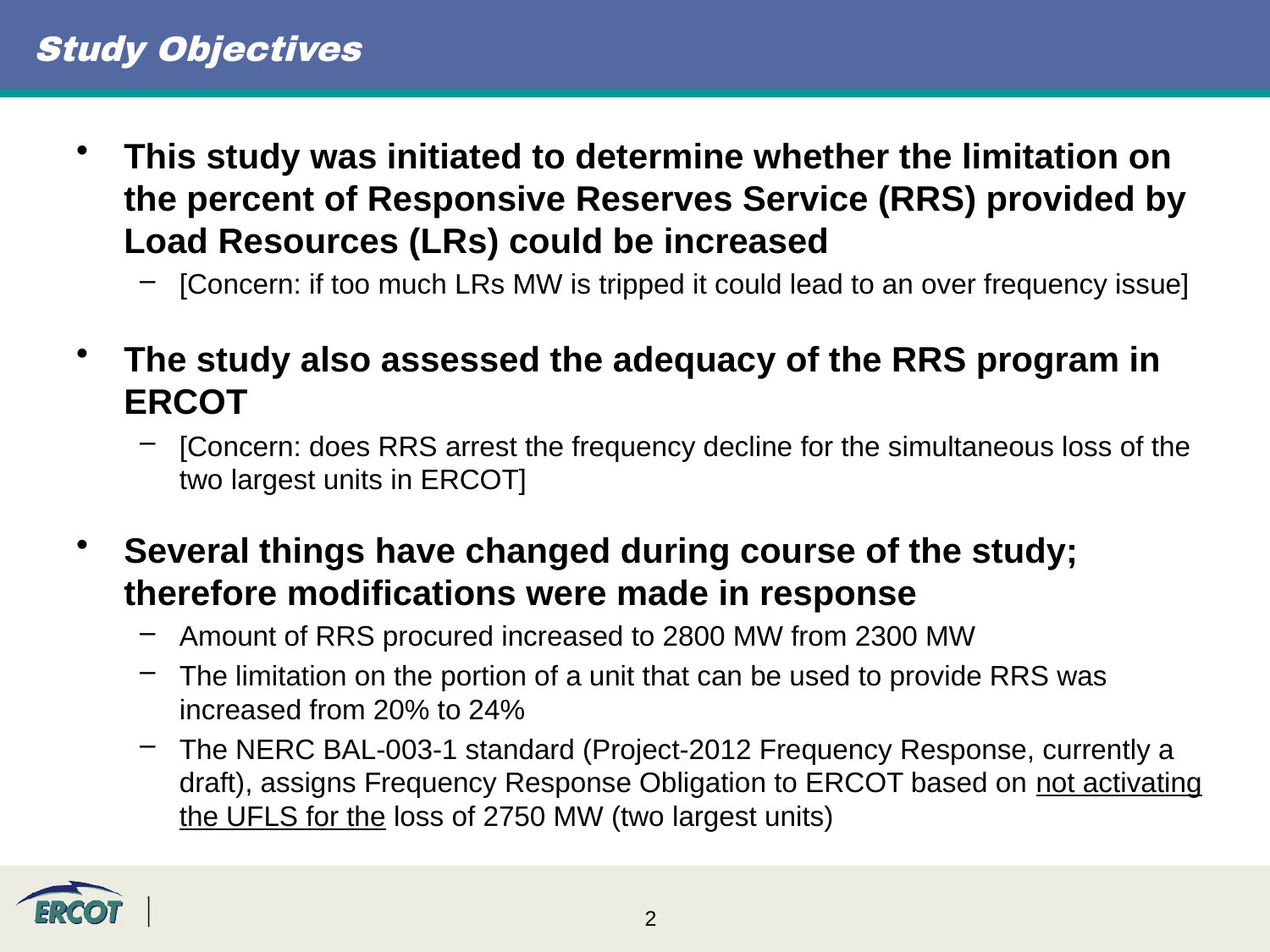

# Study Objectives
This study was initiated to determine whether the limitation on the percent of Responsive Reserves Service (RRS) provided by Load Resources (LRs) could be increased
[Concern: if too much LRs MW is tripped it could lead to an over frequency issue]

The study also assessed the adequacy of the RRS program in ERCOT
[Concern: does RRS arrest the frequency decline for the simultaneous loss of the two largest units in ERCOT]
Several things have changed during course of the study; therefore modifications were made in response
Amount of RRS procured increased to 2800 MW from 2300 MW
The limitation on the portion of a unit that can be used to provide RRS was increased from 20% to 24%
The NERC BAL-003-1 standard (Project-2012 Frequency Response, currently a draft), assigns Frequency Response Obligation to ERCOT based on not activating the UFLS for the loss of 2750 MW (two largest units)